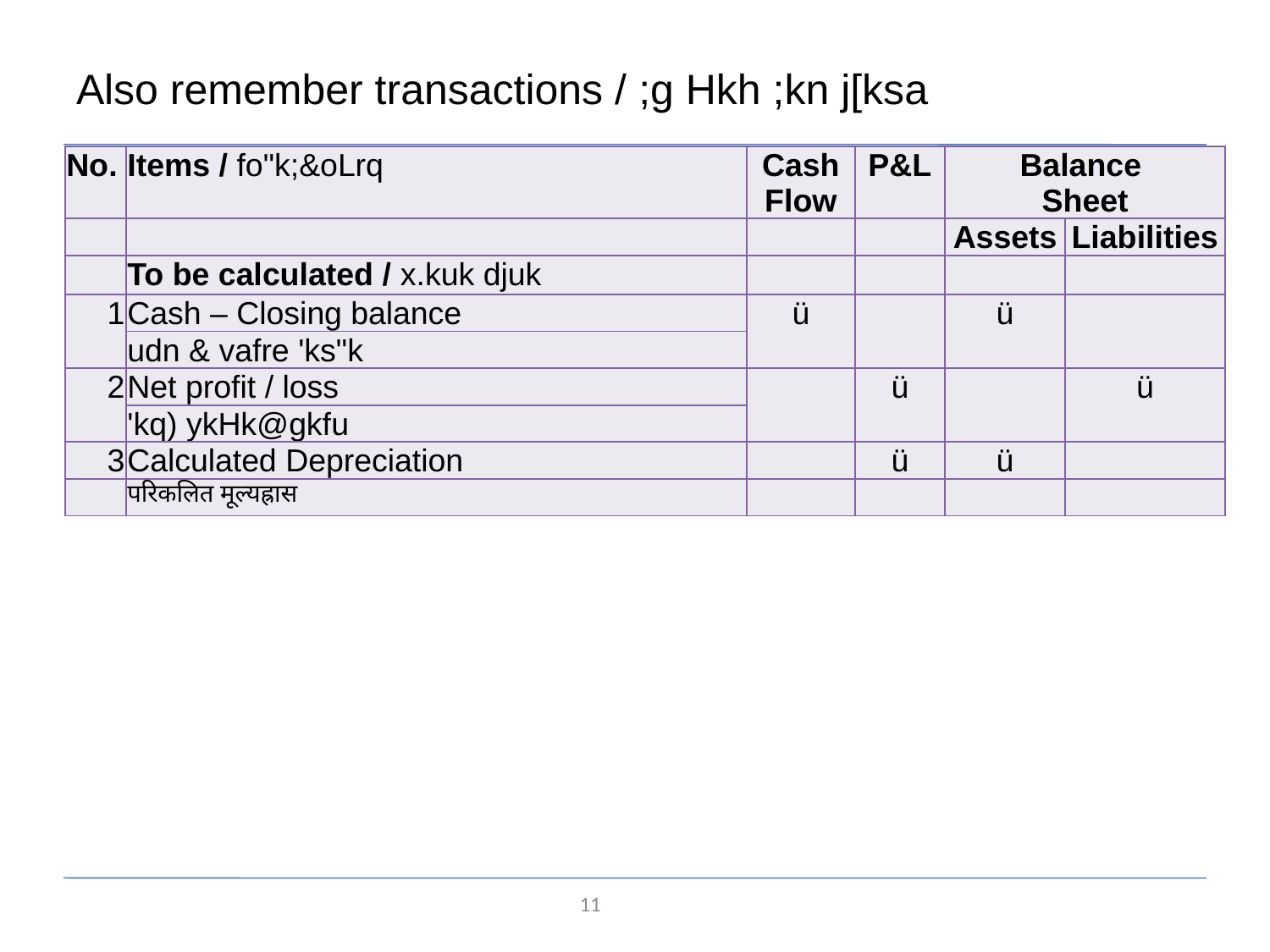

# Also remember transactions / ;g Hkh ;kn j[ksa
| No. | Items / fo"k;&oLrq | Cash Flow | P&L | Balance Sheet |  |
| --- | --- | --- | --- | --- | --- |
|  |  |  |  | Assets | Liabilities |
|  | To be calculated / x.kuk djuk |  |  |  |  |
| 1 | Cash – Closing balance | ü |  | ü |  |
|  | udn & vafre 'ks"k |  |  |  |  |
| 2 | Net profit / loss |  | ü |  | ü |
|  | 'kq) ykHk@gkfu |  |  |  |  |
| 3 | Calculated Depreciation |  | ü | ü |  |
|  | परिकलित मूल्यह्रास |  |  |  |  |
11